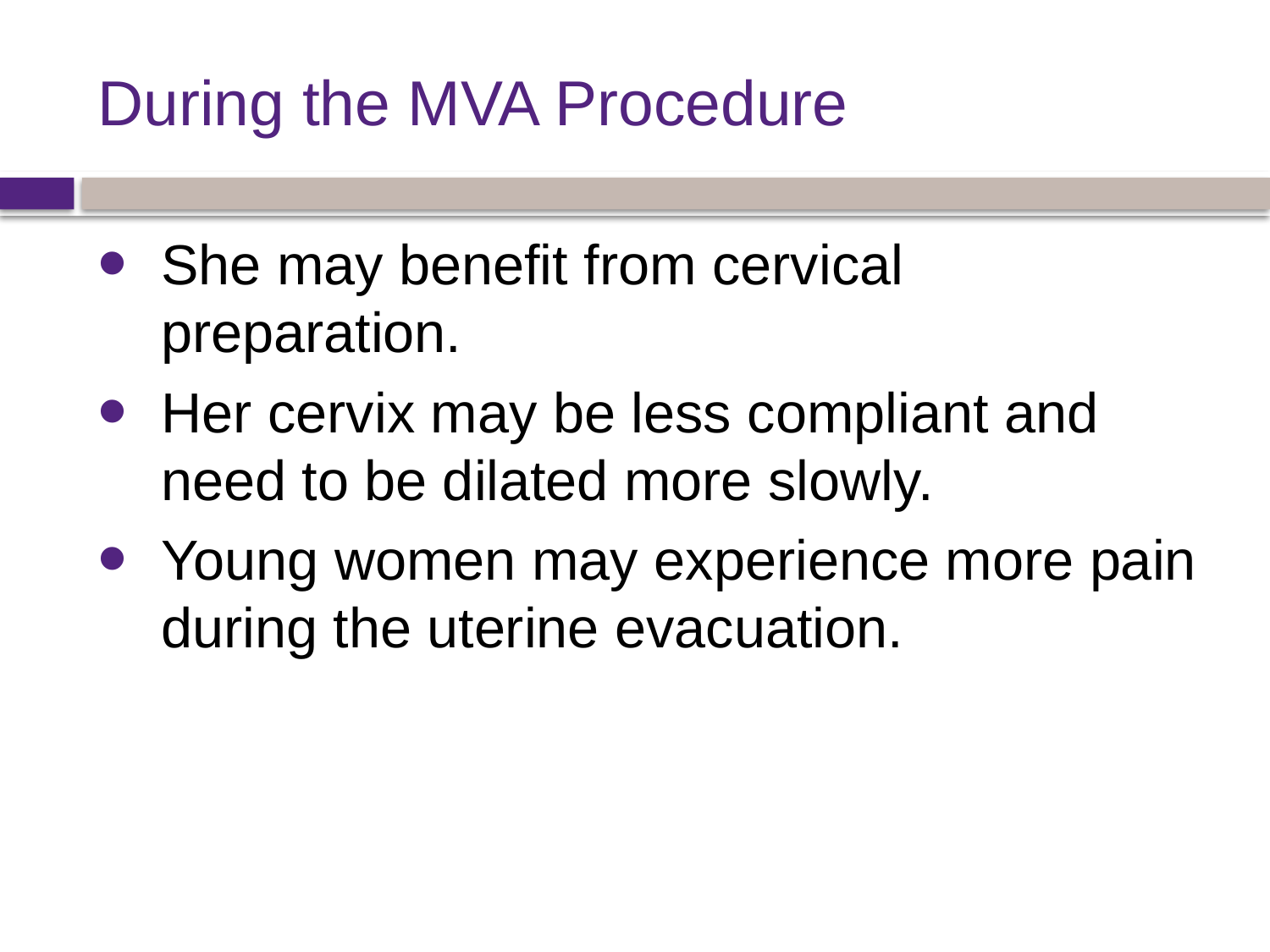

# During the MVA Procedure
She may benefit from cervical preparation.
Her cervix may be less compliant and need to be dilated more slowly.
Young women may experience more pain during the uterine evacuation.